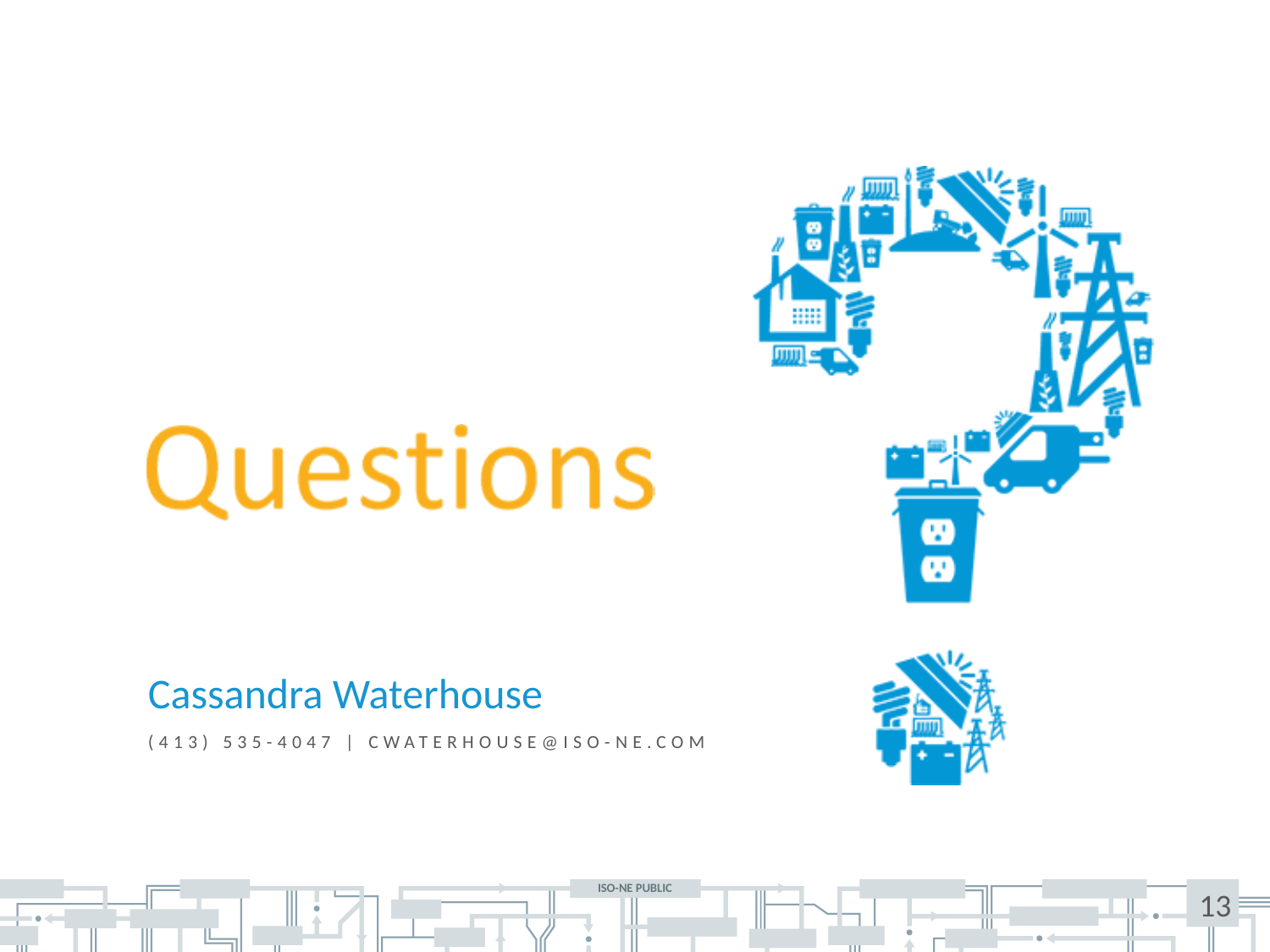

Cassandra Waterhouse
(413) 535-4047 | cwaterhouse@iso-ne.com
13